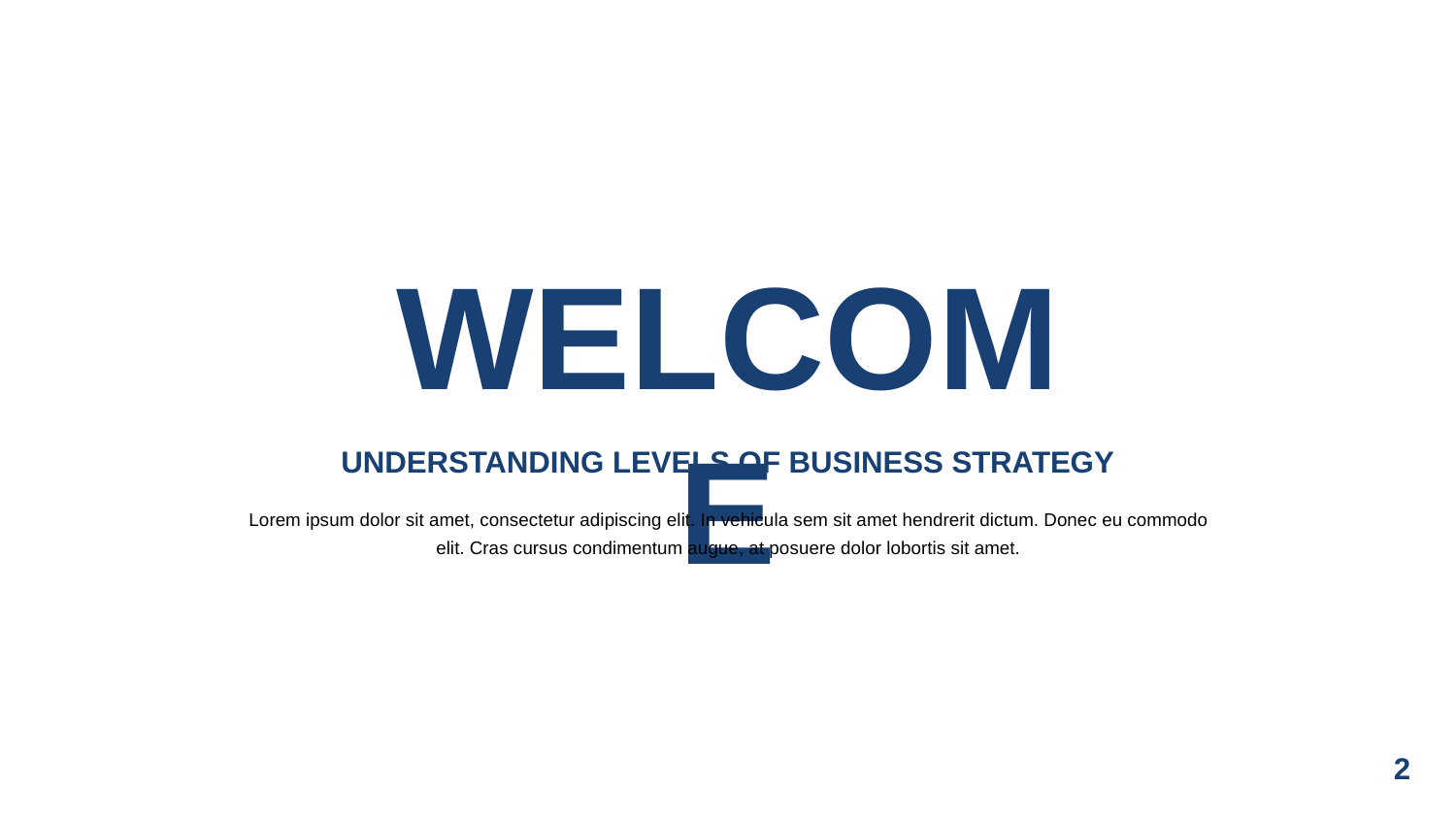

WELCOME
UNDERSTANDING LEVELS OF BUSINESS STRATEGY
Lorem ipsum dolor sit amet, consectetur adipiscing elit. In vehicula sem sit amet hendrerit dictum. Donec eu commodo elit. Cras cursus condimentum augue, at posuere dolor lobortis sit amet.